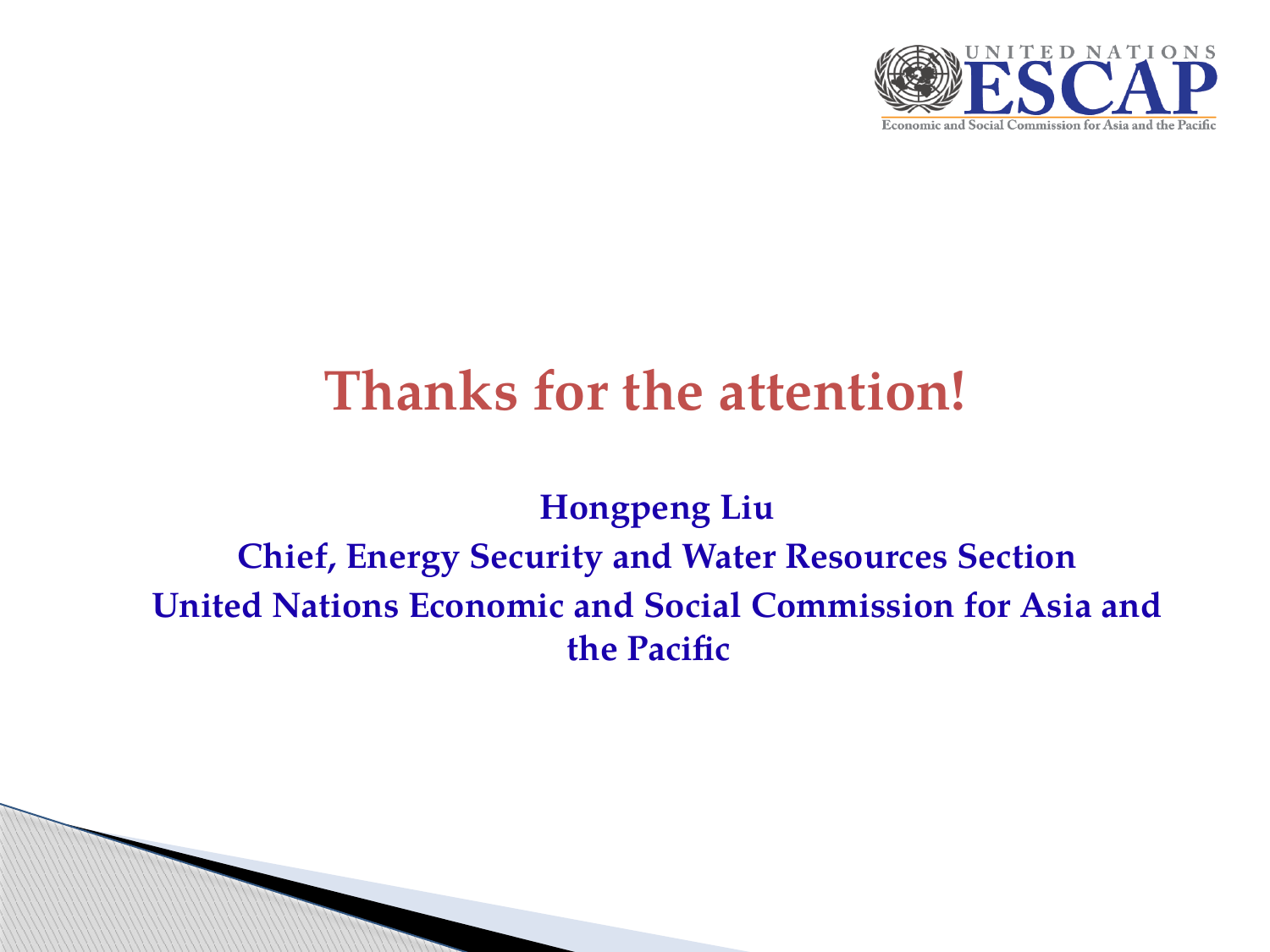

Thanks for the attention!
Hongpeng Liu
Chief, Energy Security and Water Resources Section
United Nations Economic and Social Commission for Asia and the Pacific